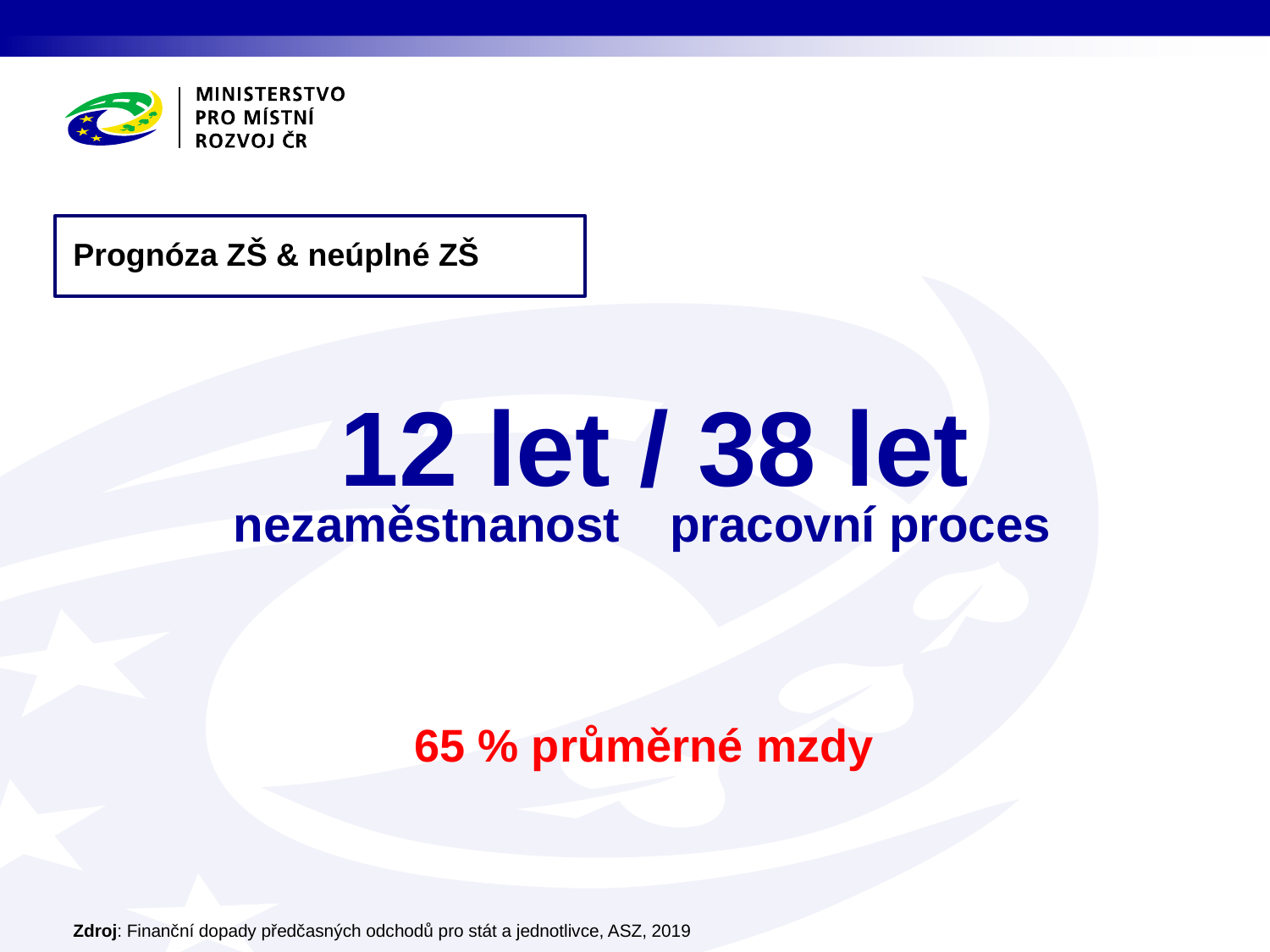

Prognóza ZŠ & neúplné ZŠ

12 let / 38 let

nezaměstnanost
pracovní proces
65 % průměrné mzdy
Zdroj: Finanční dopady předčasných odchodů pro stát a jednotlivce, ASZ, 2019